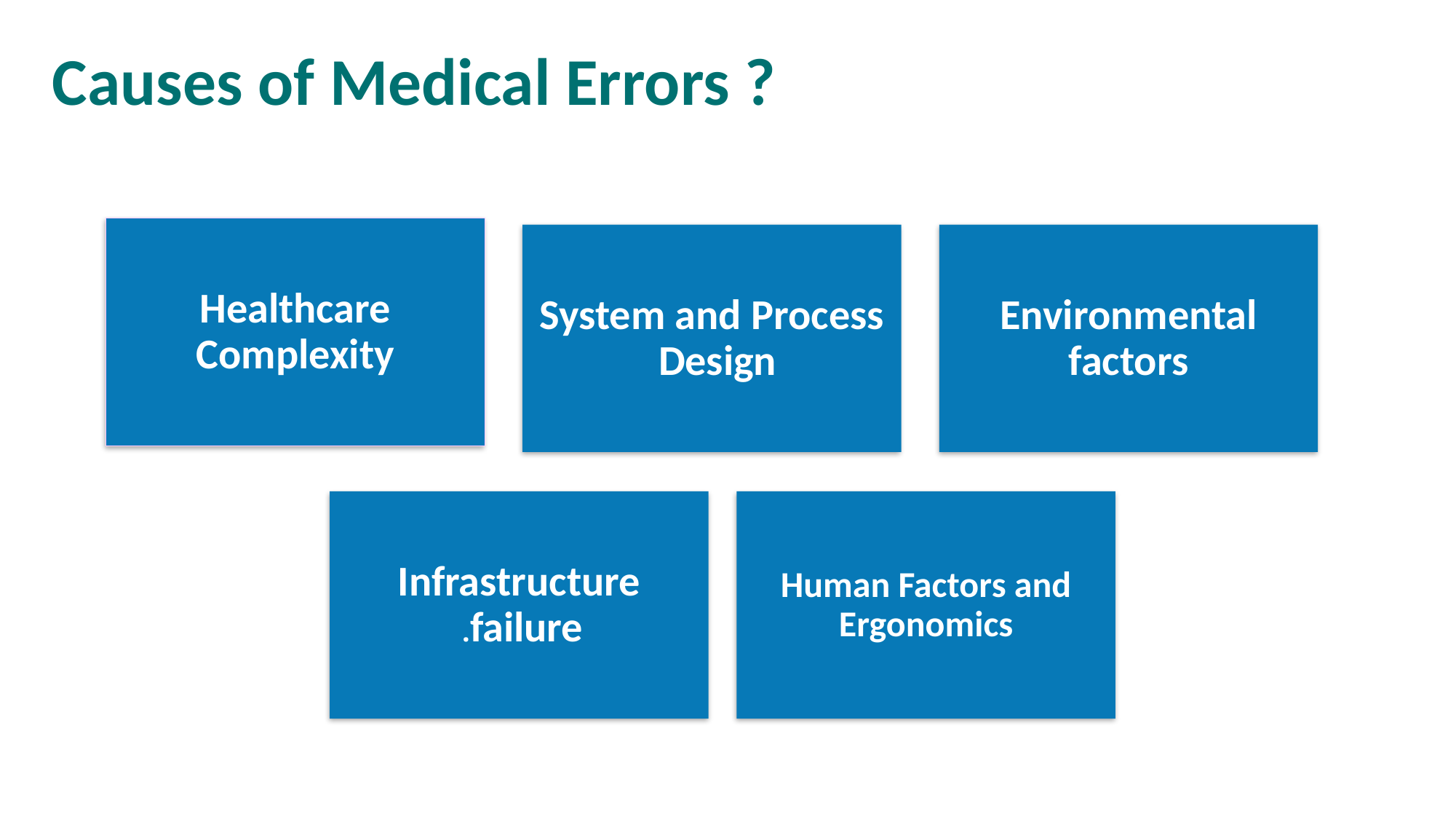

Causes of Medical Errors ?
Healthcare Complexity
System and Process Design
Environmental factors
Infrastructure failure.
Human Factors and Ergonomics